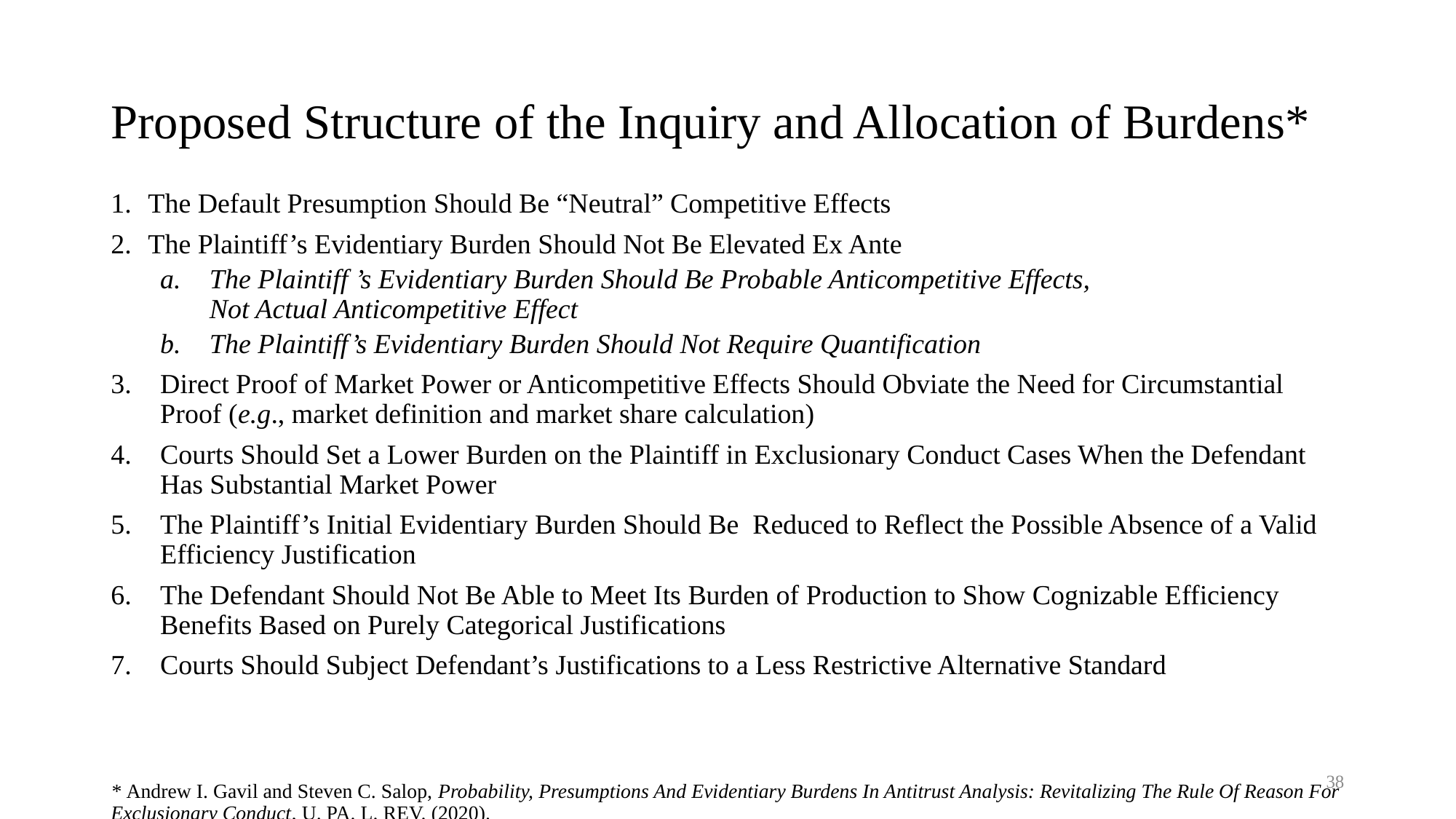

# Proposed Structure of the Inquiry and Allocation of Burdens*
The Default Presumption Should Be “Neutral” Competitive Effects
The Plaintiff’s Evidentiary Burden Should Not Be Elevated Ex Ante
The Plaintiff ’s Evidentiary Burden Should Be Probable Anticompetitive Effects,
Not Actual Anticompetitive Effect
The Plaintiff’s Evidentiary Burden Should Not Require Quantification
Direct Proof of Market Power or Anticompetitive Effects Should Obviate the Need for Circumstantial Proof (e.g., market definition and market share calculation)
Courts Should Set a Lower Burden on the Plaintiff in Exclusionary Conduct Cases When the Defendant Has Substantial Market Power
The Plaintiff’s Initial Evidentiary Burden Should Be  Reduced to Reflect the Possible Absence of a Valid Efficiency Justification
The Defendant Should Not Be Able to Meet Its Burden of Production to Show Cognizable Efficiency Benefits Based on Purely Categorical Justifications
Courts Should Subject Defendant’s Justifications to a Less Restrictive Alternative Standard

* Andrew I. Gavil and Steven C. Salop, Probability, Presumptions And Evidentiary Burdens In Antitrust Analysis: Revitalizing The Rule Of Reason For Exclusionary Conduct, U. Pa. L. Rev. (2020).

38